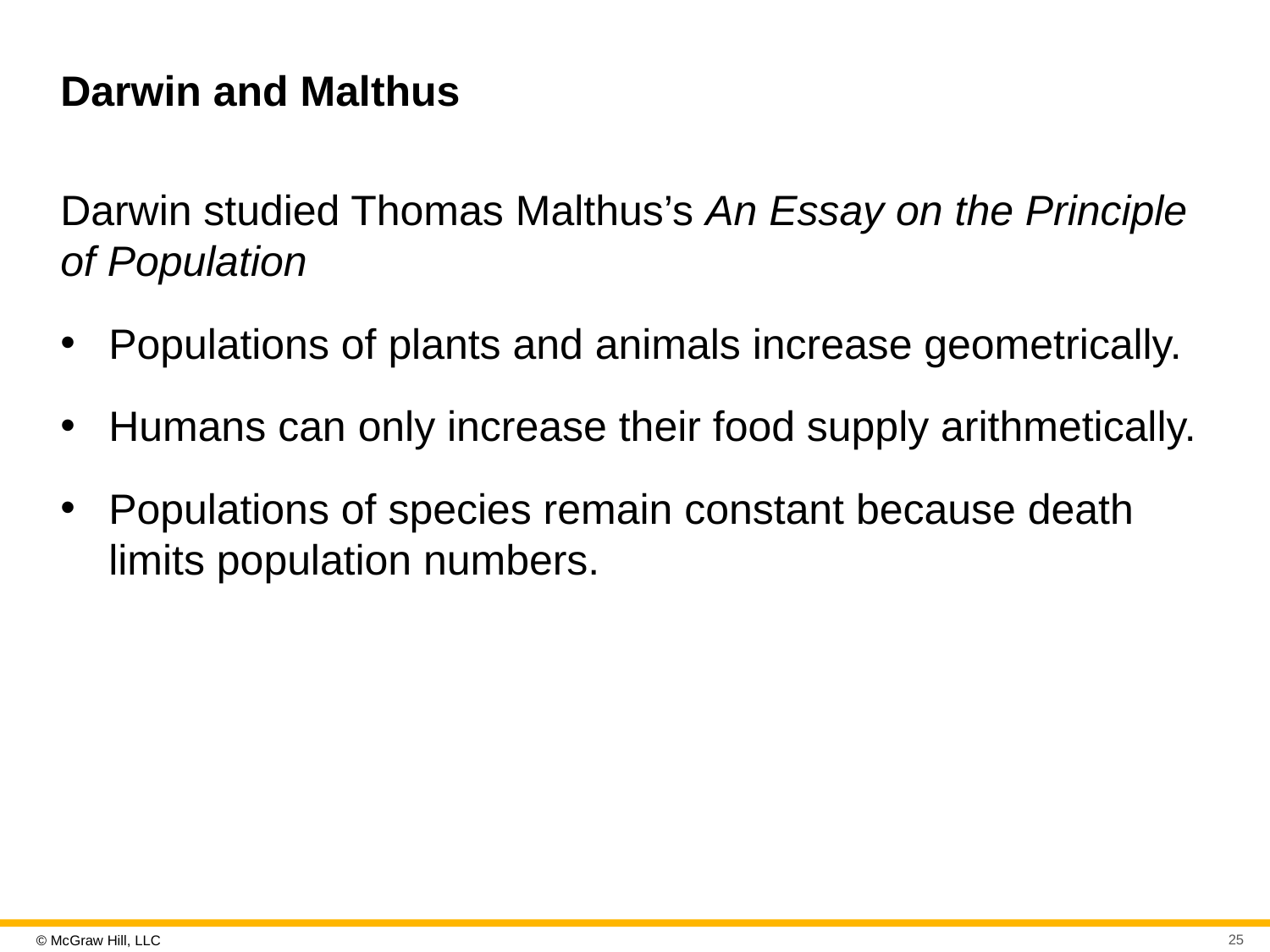

# Darwin and Malthus
Darwin studied Thomas Malthus’s An Essay on the Principle of Population
Populations of plants and animals increase geometrically.
Humans can only increase their food supply arithmetically.
Populations of species remain constant because death limits population numbers.
25